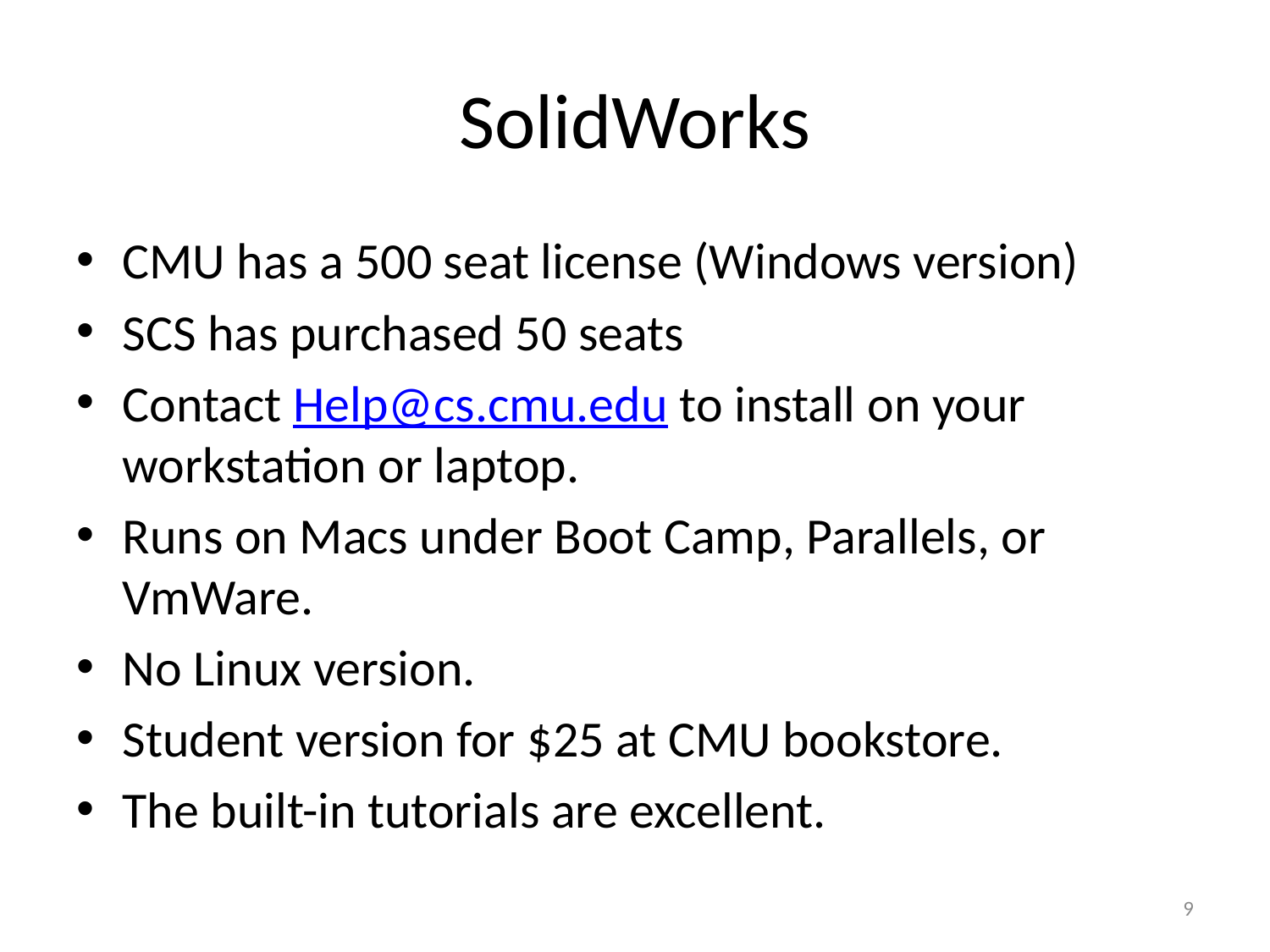

# SolidWorks
CMU has a 500 seat license (Windows version)
SCS has purchased 50 seats
Contact Help@cs.cmu.edu to install on your workstation or laptop.
Runs on Macs under Boot Camp, Parallels, or VmWare.
No Linux version.
Student version for $25 at CMU bookstore.
The built-in tutorials are excellent.

9